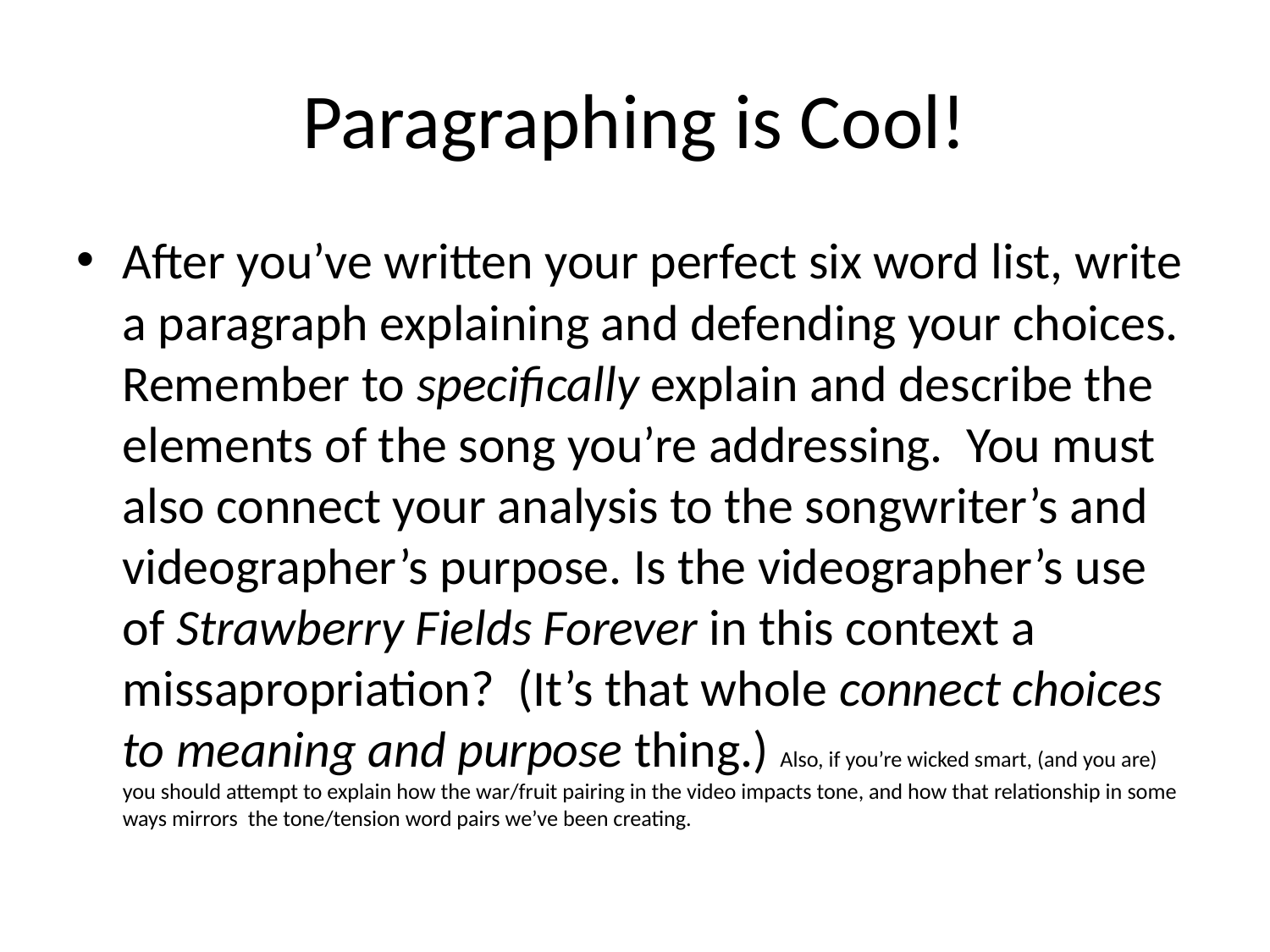

# Paragraphing is Cool!
After you’ve written your perfect six word list, write a paragraph explaining and defending your choices. Remember to specifically explain and describe the elements of the song you’re addressing.  You must also connect your analysis to the songwriter’s and videographer’s purpose. Is the videographer’s use of Strawberry Fields Forever in this context a missapropriation?  (It’s that whole connect choices to meaning and purpose thing.) Also, if you’re wicked smart, (and you are) you should attempt to explain how the war/fruit pairing in the video impacts tone, and how that relationship in some ways mirrors  the tone/tension word pairs we’ve been creating.